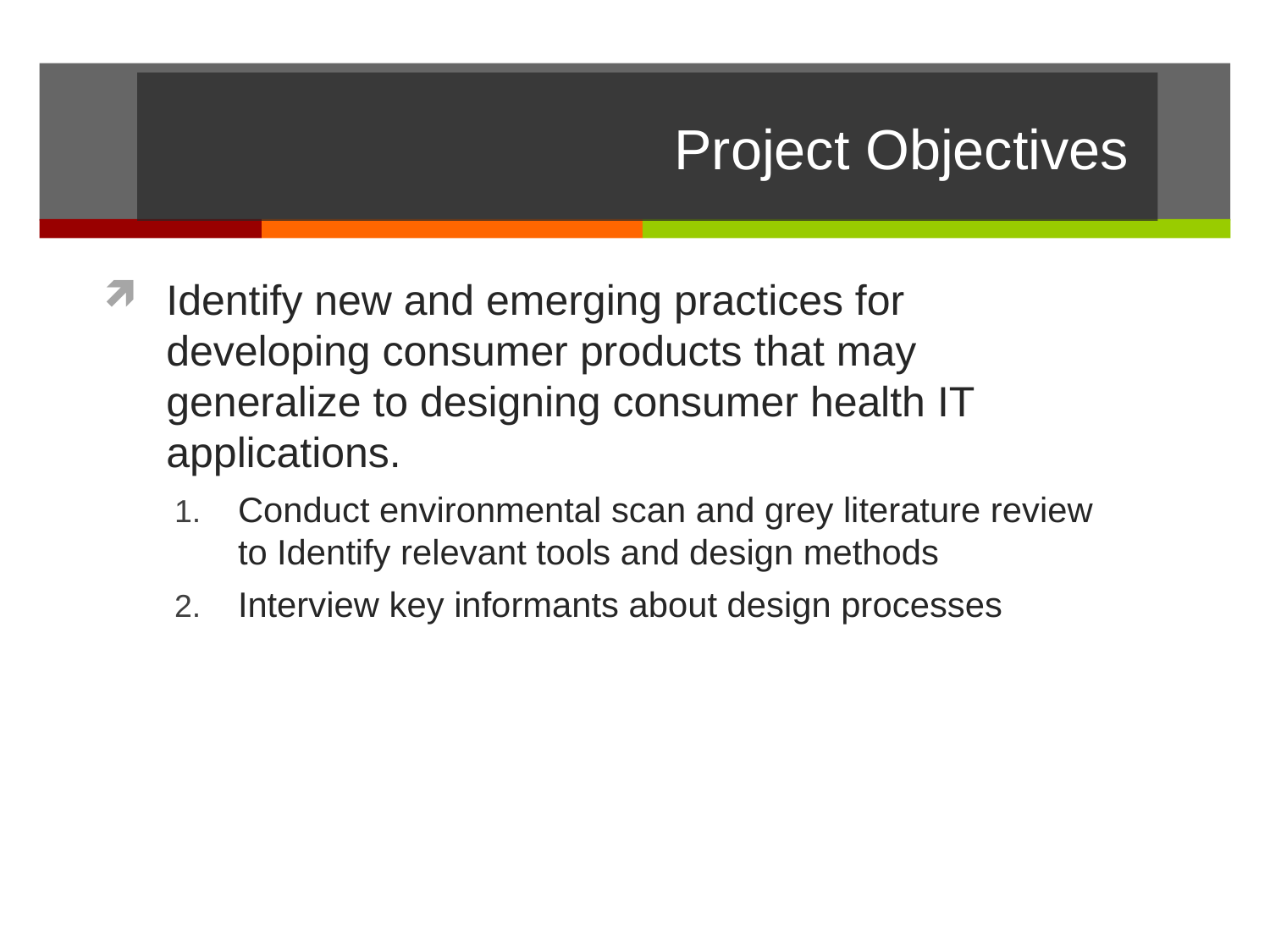

# Project Objectives
Identify new and emerging practices for developing consumer products that may generalize to designing consumer health IT applications.
Conduct environmental scan and grey literature review to Identify relevant tools and design methods
Interview key informants about design processes